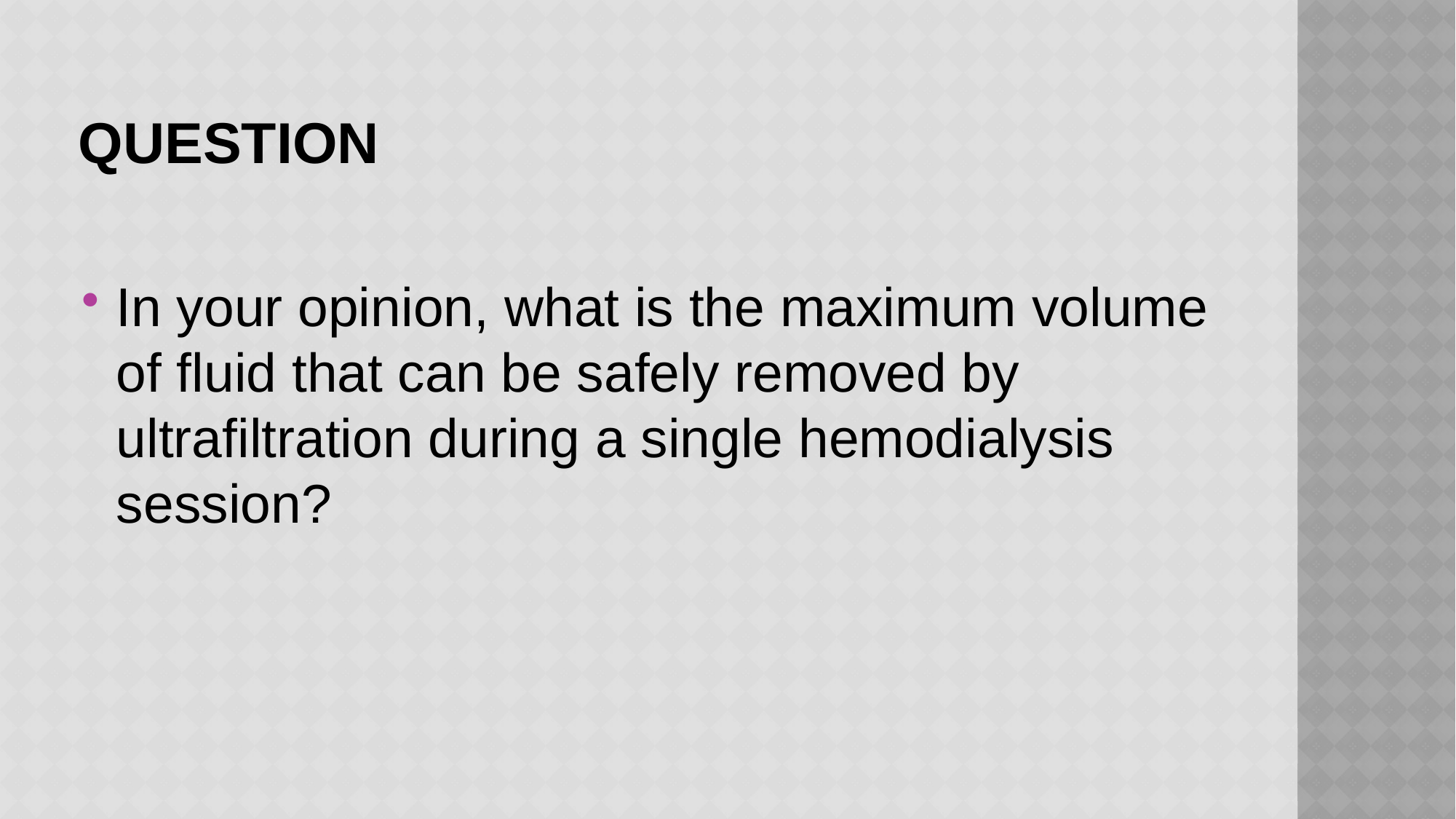

# question

In your opinion, what is the maximum volume of fluid that can be safely removed by ultrafiltration during a single hemodialysis session?